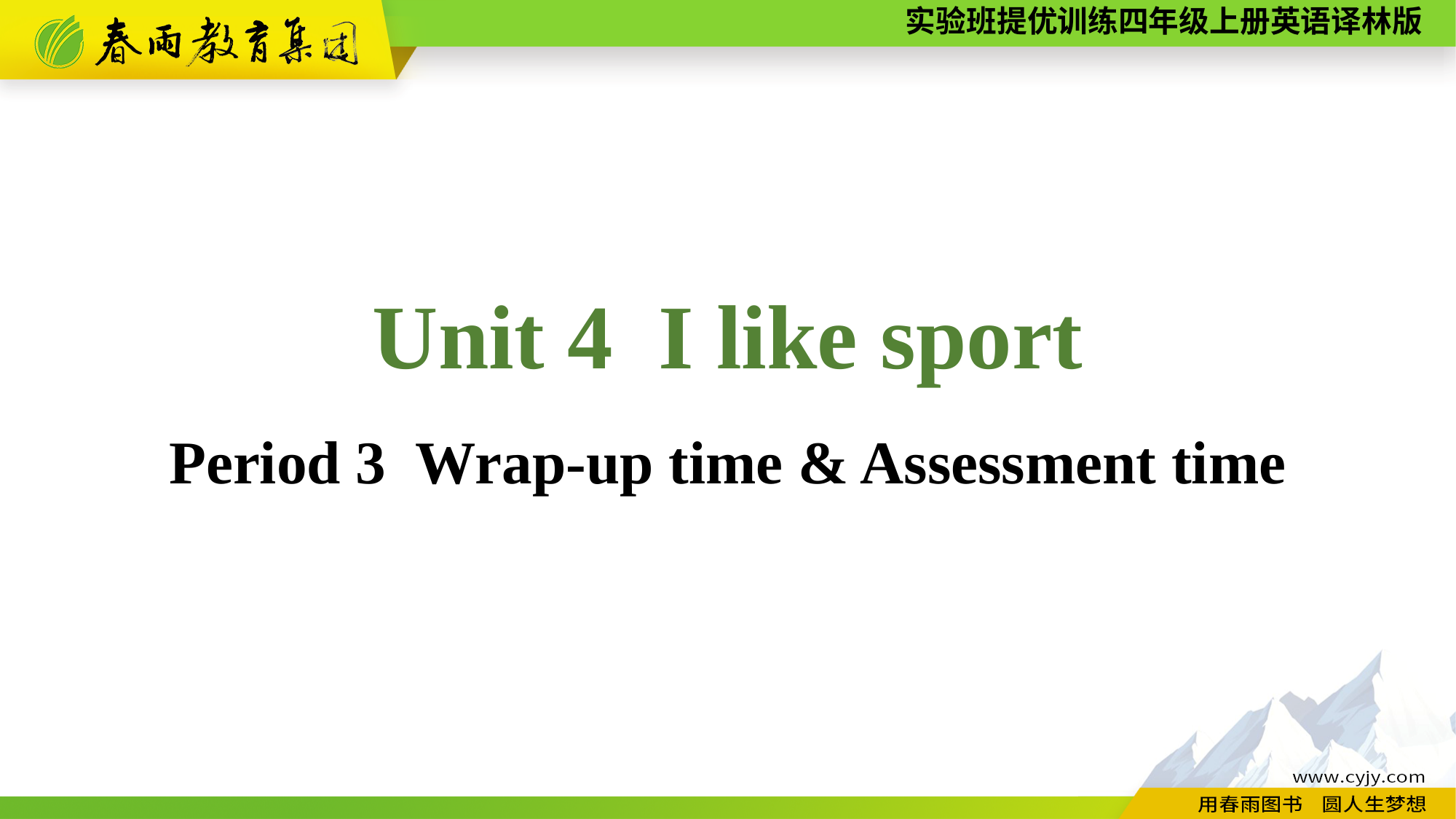

Unit 4  I like sport
Period 3  Wrap-up time & Assessment time